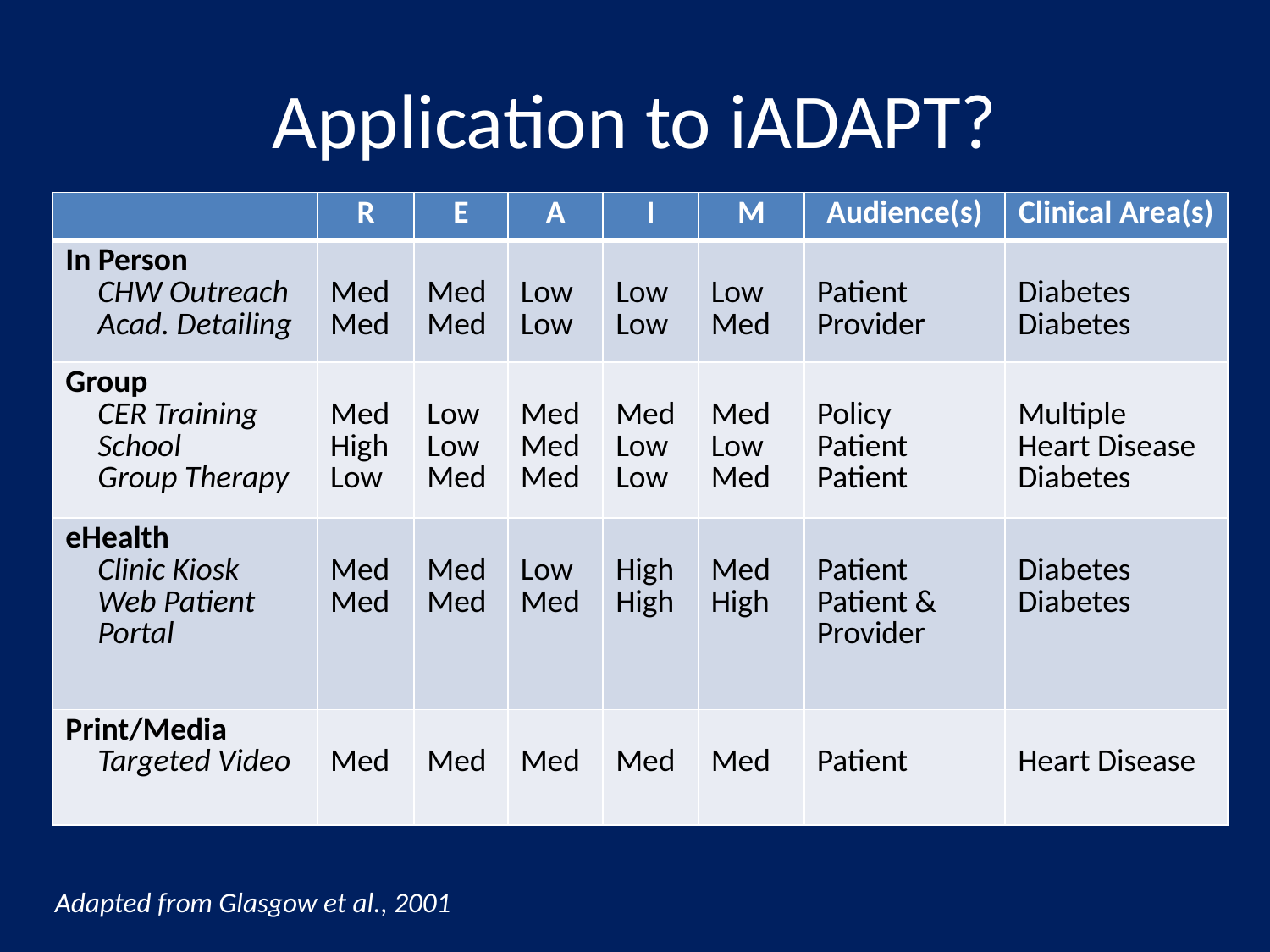

# Application to iADAPT?
|  | R | E | A | I | M | Audience(s) | Clinical Area(s) |
| --- | --- | --- | --- | --- | --- | --- | --- |
| In Person CHW Outreach Acad. Detailing | Med Med | Med Med | Low Low | Low Low | Low Med | Patient Provider | Diabetes Diabetes |
| Group CER Training School Group Therapy | Med High Low | Low Low Med | Med Med Med | Med Low Low | Med Low Med | Policy Patient Patient | Multiple Heart Disease Diabetes |
| eHealth Clinic Kiosk Web Patient Portal | Med Med | Med Med | Low Med | High High | Med High | Patient Patient & Provider | Diabetes Diabetes |
| Print/Media Targeted Video | Med | Med | Med | Med | Med | Patient | Heart Disease |
Adapted from Glasgow et al., 2001